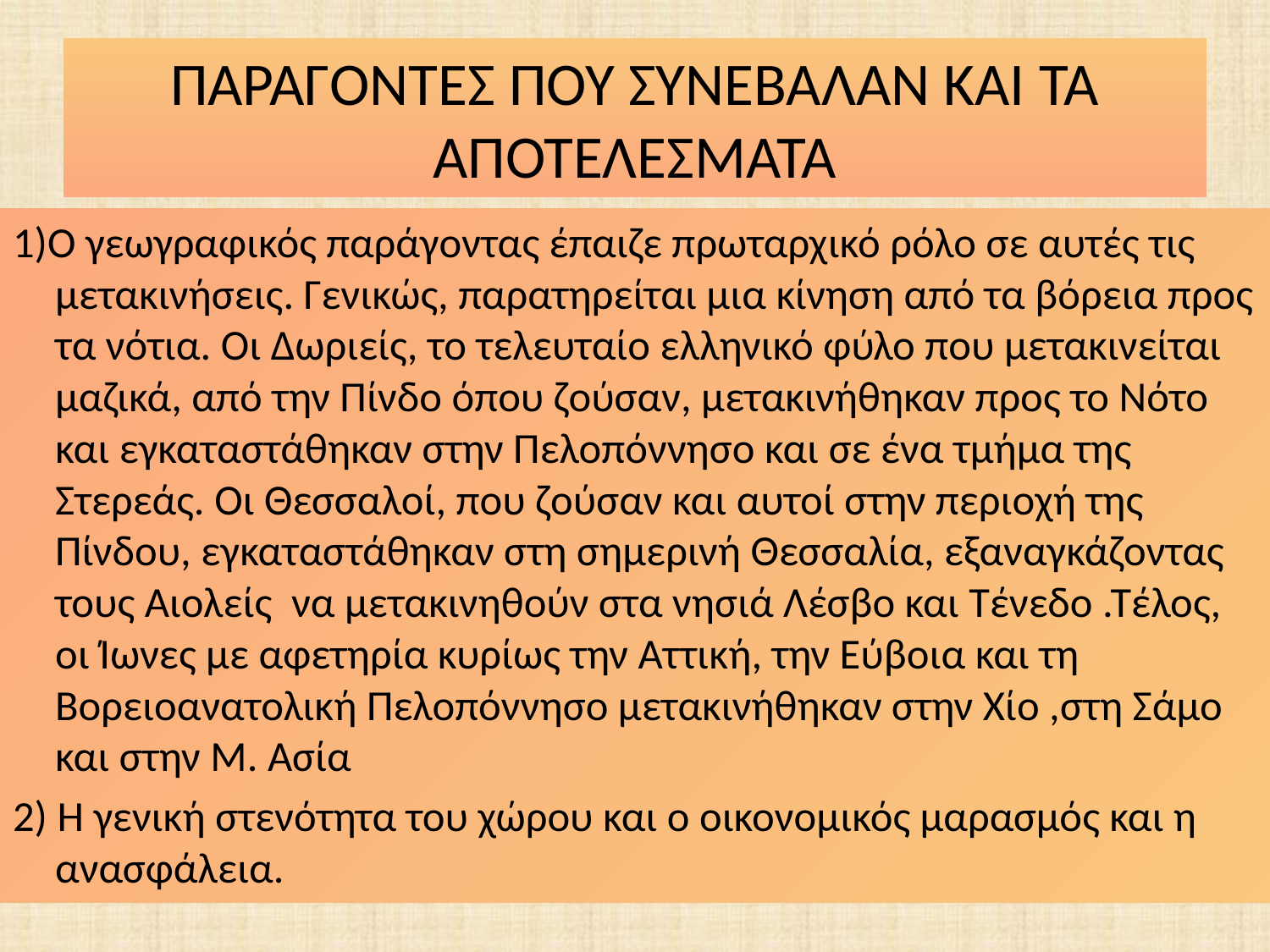

# ΠΑΡΑΓΟΝΤΕΣ ΠΟΥ ΣΥΝΕΒΑΛΑΝ ΚΑΙ ΤΑ ΑΠΟΤΕΛΕΣΜΑΤΑ
1)Ο γεωγραφικός παράγοντας έπαιζε πρωταρχικό ρόλο σε αυτές τις μετακινήσεις. Γενικώς, παρατηρείται μια κίνηση από τα βόρεια προς τα νότια. Οι Δωριείς, το τελευταίο ελληνικό φύλο που μετακινείται μαζικά, από την Πίνδο όπου ζούσαν, μετακινήθηκαν προς το Νότο και εγκαταστάθηκαν στην Πελοπόννησο και σε ένα τμήμα της Στερεάς. Οι Θεσσαλοί, που ζούσαν και αυτοί στην περιοχή της Πίνδου, εγκαταστάθηκαν στη σημερινή Θεσσαλία, εξαναγκάζοντας τους Αιολείς  να μετακινηθούν στα νησιά Λέσβο και Τένεδο .Τέλος, οι Ίωνες με αφετηρία κυρίως την Αττική, την Εύβοια και τη Βορειοανατολική Πελοπόννησο μετακινήθηκαν στην Χίο ,στη Σάμο και στην Μ. Ασία
2) Η γενική στενότητα του χώρου και ο οικονομικός μαρασμός και η ανασφάλεια.